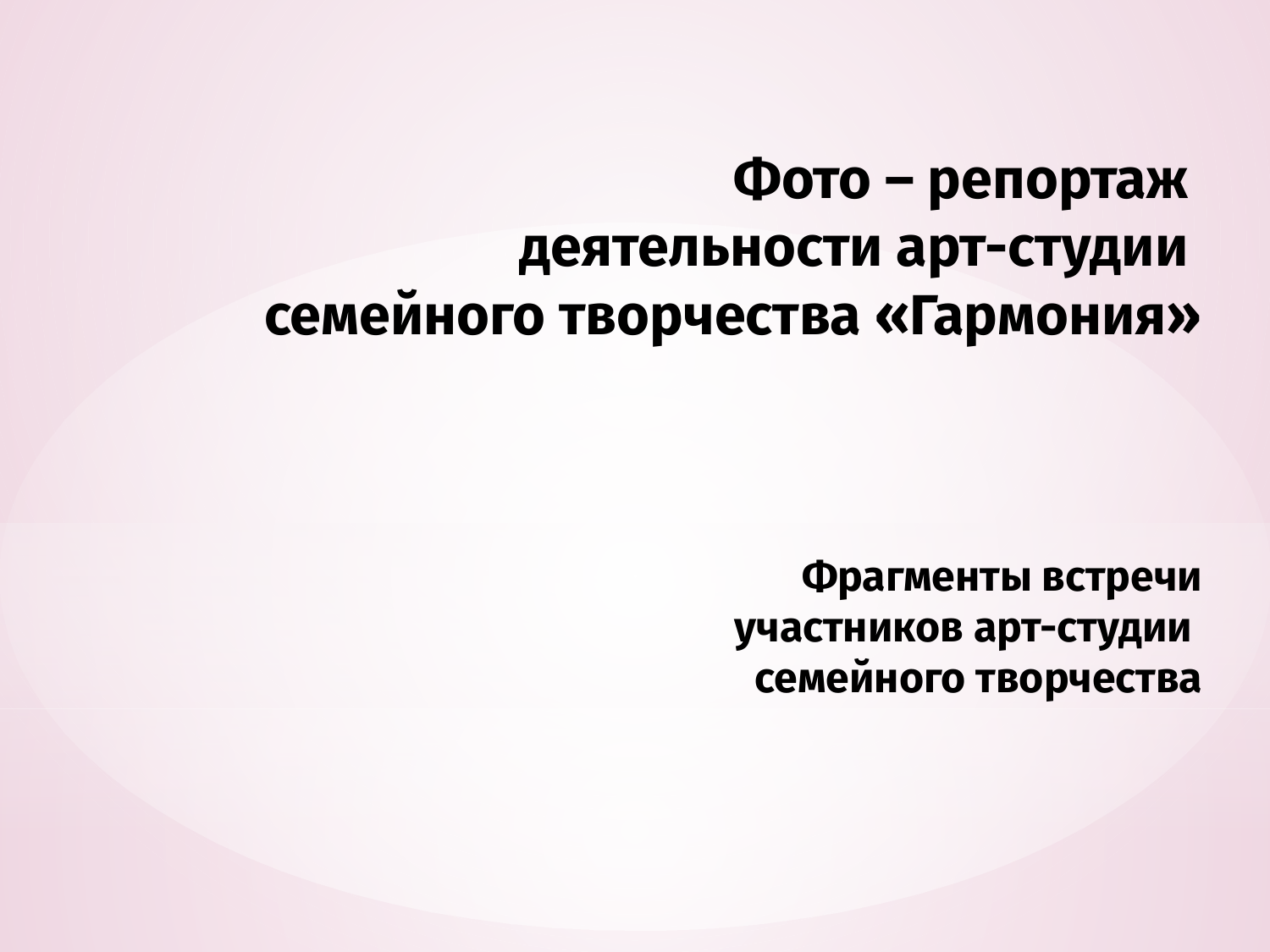

# Фото – репортаж деятельности арт-студии семейного творчества «Гармония» Фрагменты встречи участников арт-студии семейного творчества